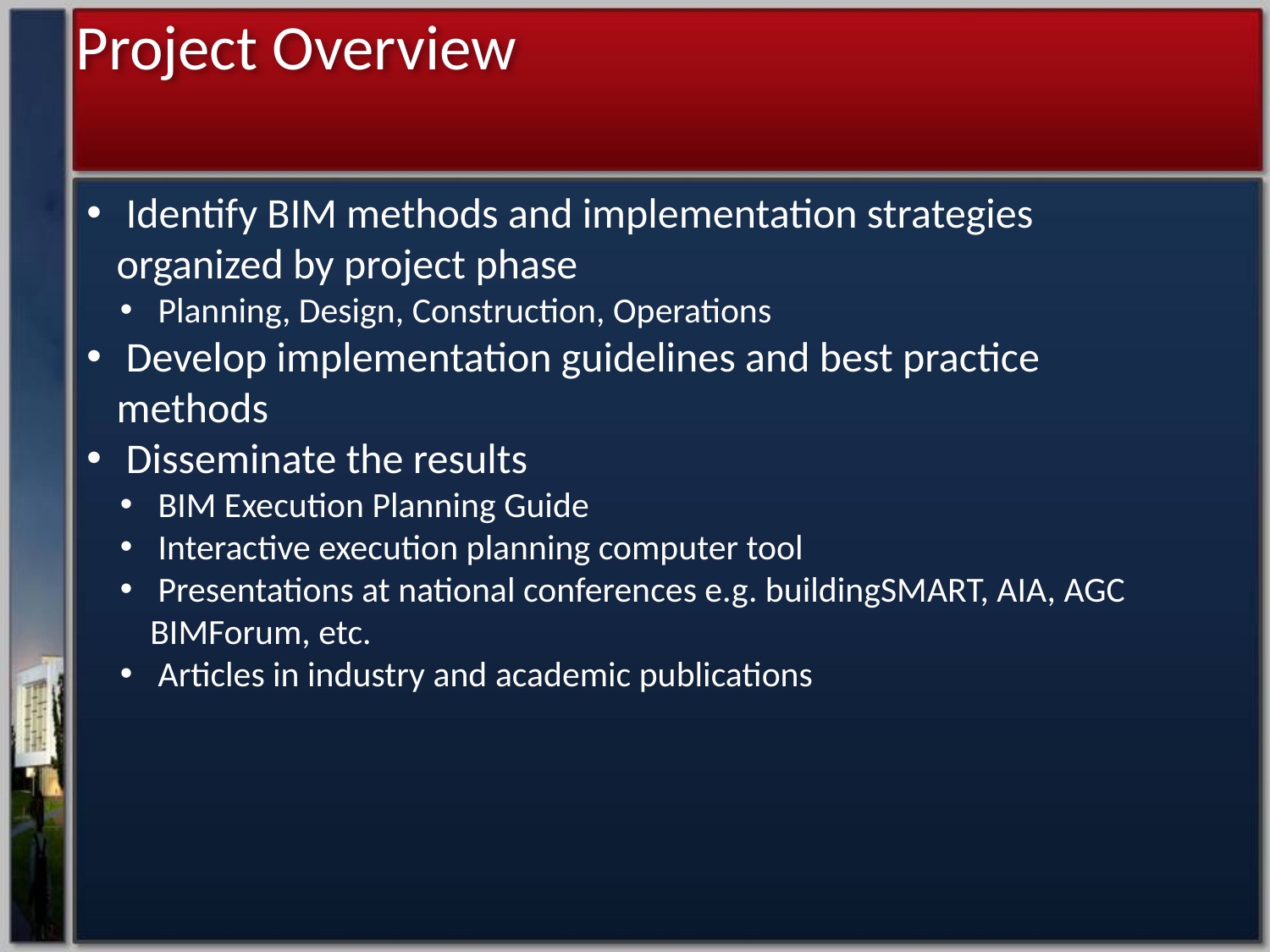

Project Overview
 Identify BIM methods and implementation strategies organized by project phase
 Planning, Design, Construction, Operations
 Develop implementation guidelines and best practice methods
 Disseminate the results
 BIM Execution Planning Guide
 Interactive execution planning computer tool
 Presentations at national conferences e.g. buildingSMART, AIA, AGC BIMForum, etc.
 Articles in industry and academic publications